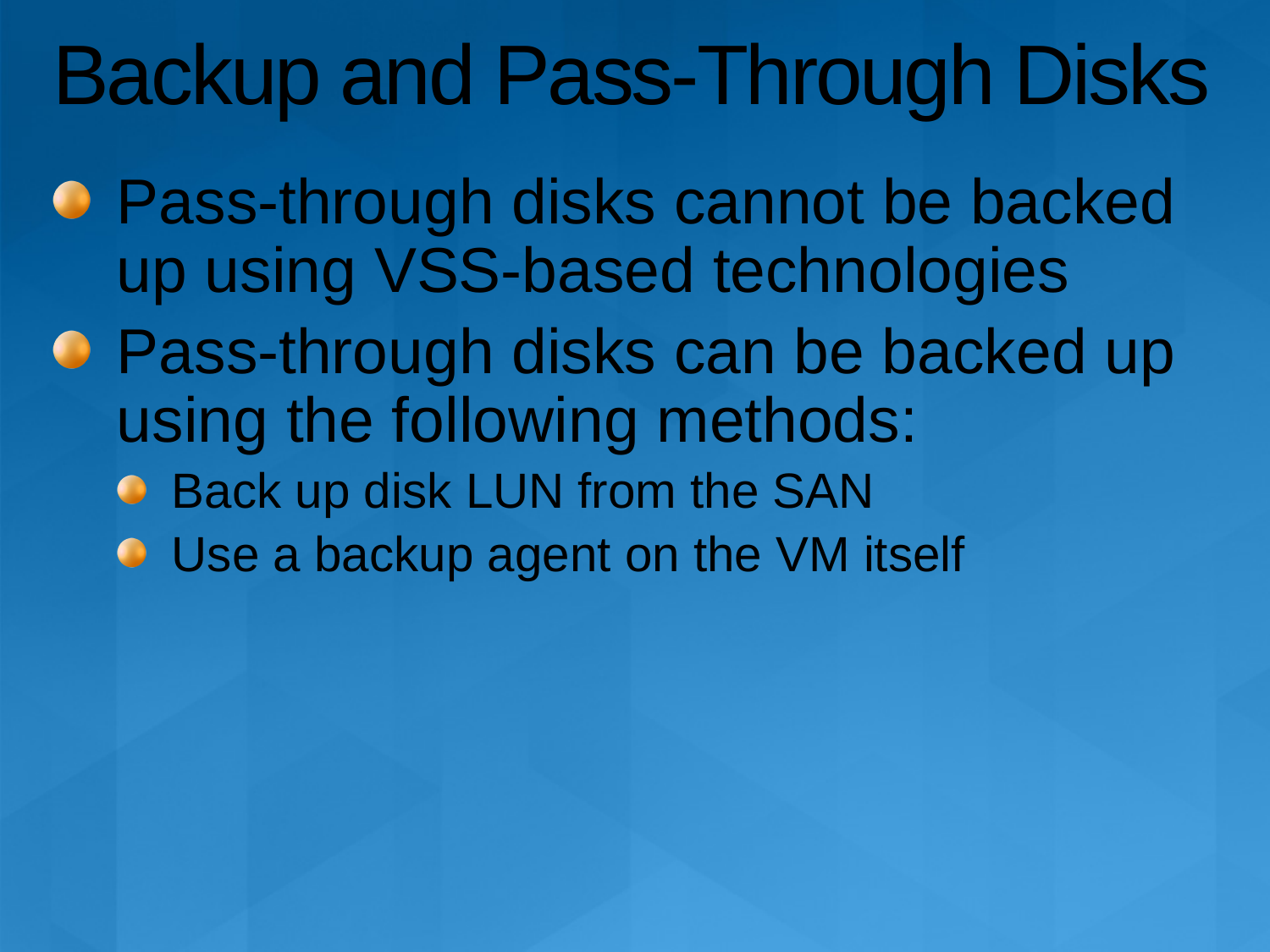

# Backup and Pass-Through Disks
Pass-through disks cannot be backed up using VSS-based technologies
Pass-through disks can be backed up using the following methods:
Back up disk LUN from the SAN
Use a backup agent on the VM itself